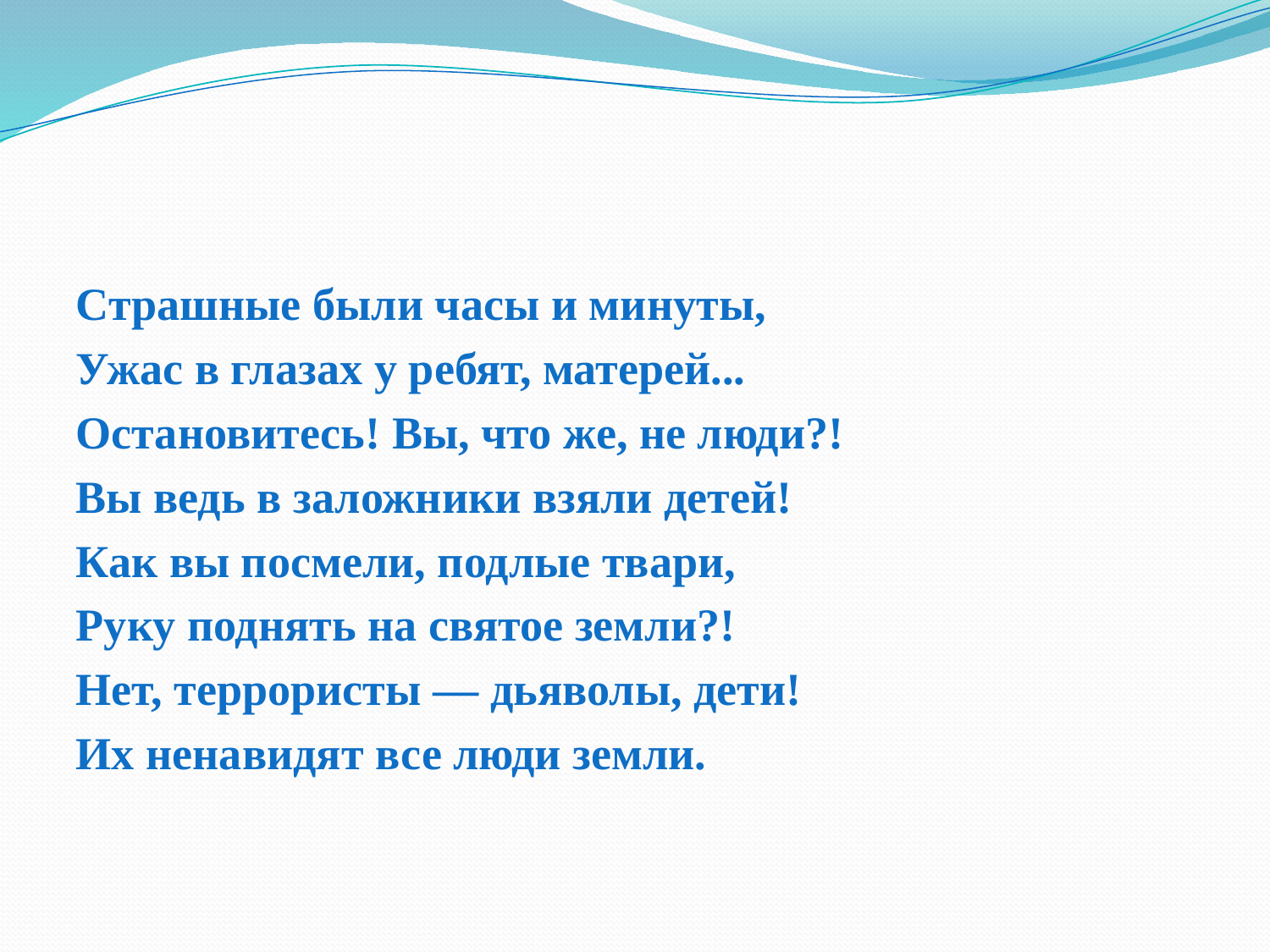

#
Страшные были часы и минуты,
Ужас в глазах у ребят, матерей...
Остановитесь! Вы, что же, не люди?!
Вы ведь в заложники взяли детей!
Как вы посмели, подлые твари,
Руку поднять на святое земли?!
Нет, террористы — дьяволы, дети!
Их ненавидят все люди земли.